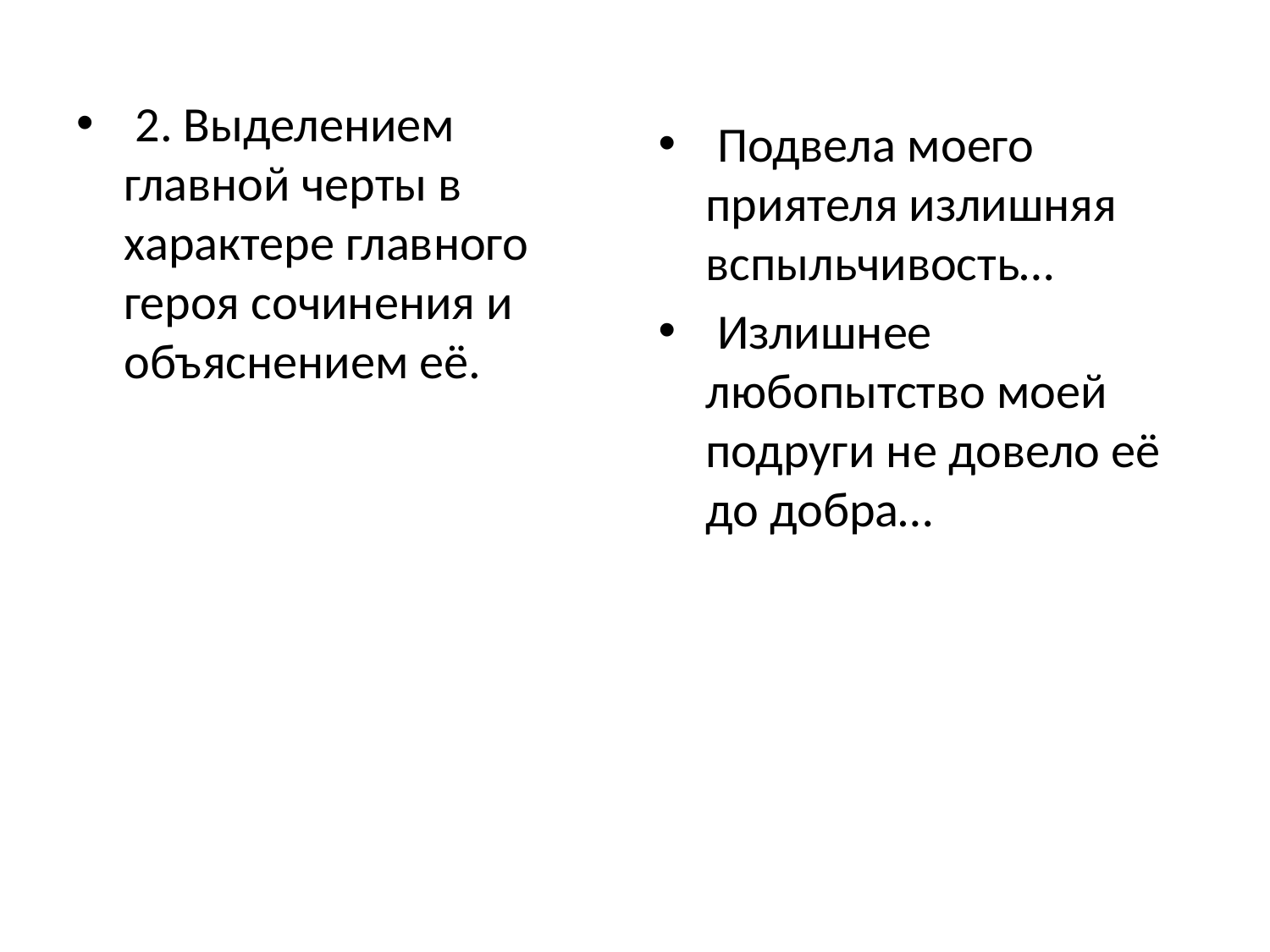

2. Выделением главной черты в характере главного героя сочинения и объяснением её.
 Подвела моего приятеля излишняя вспыльчивость…
 Излишнее любопытство моей подруги не довело её до добра…